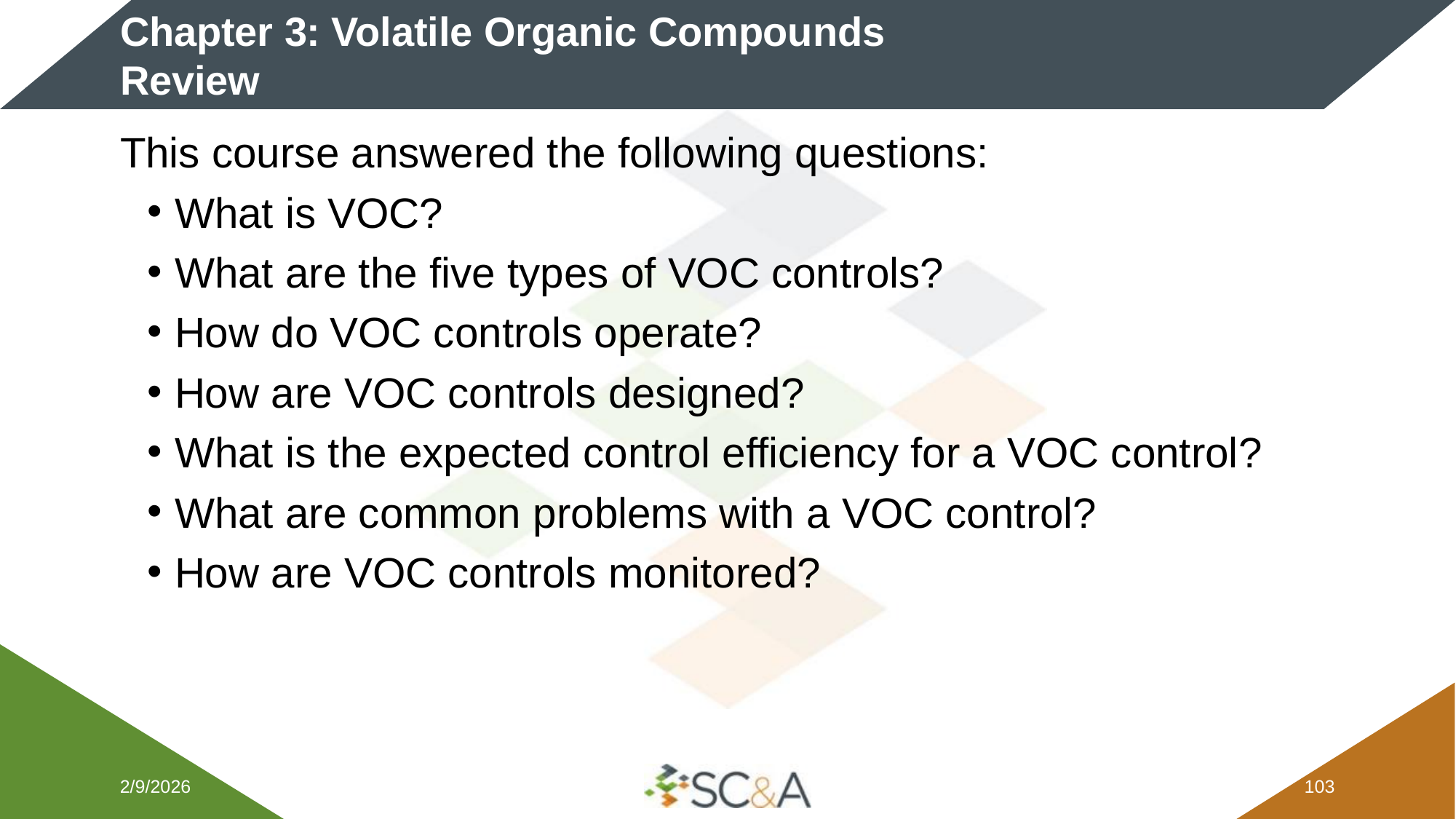

# Chapter 3: Volatile Organic Compounds Review
This course answered the following questions:
What is VOC?
What are the five types of VOC controls?
How do VOC controls operate?
How are VOC controls designed?
What is the expected control efficiency for a VOC control?
What are common problems with a VOC control?
How are VOC controls monitored?
2/9/2026
103